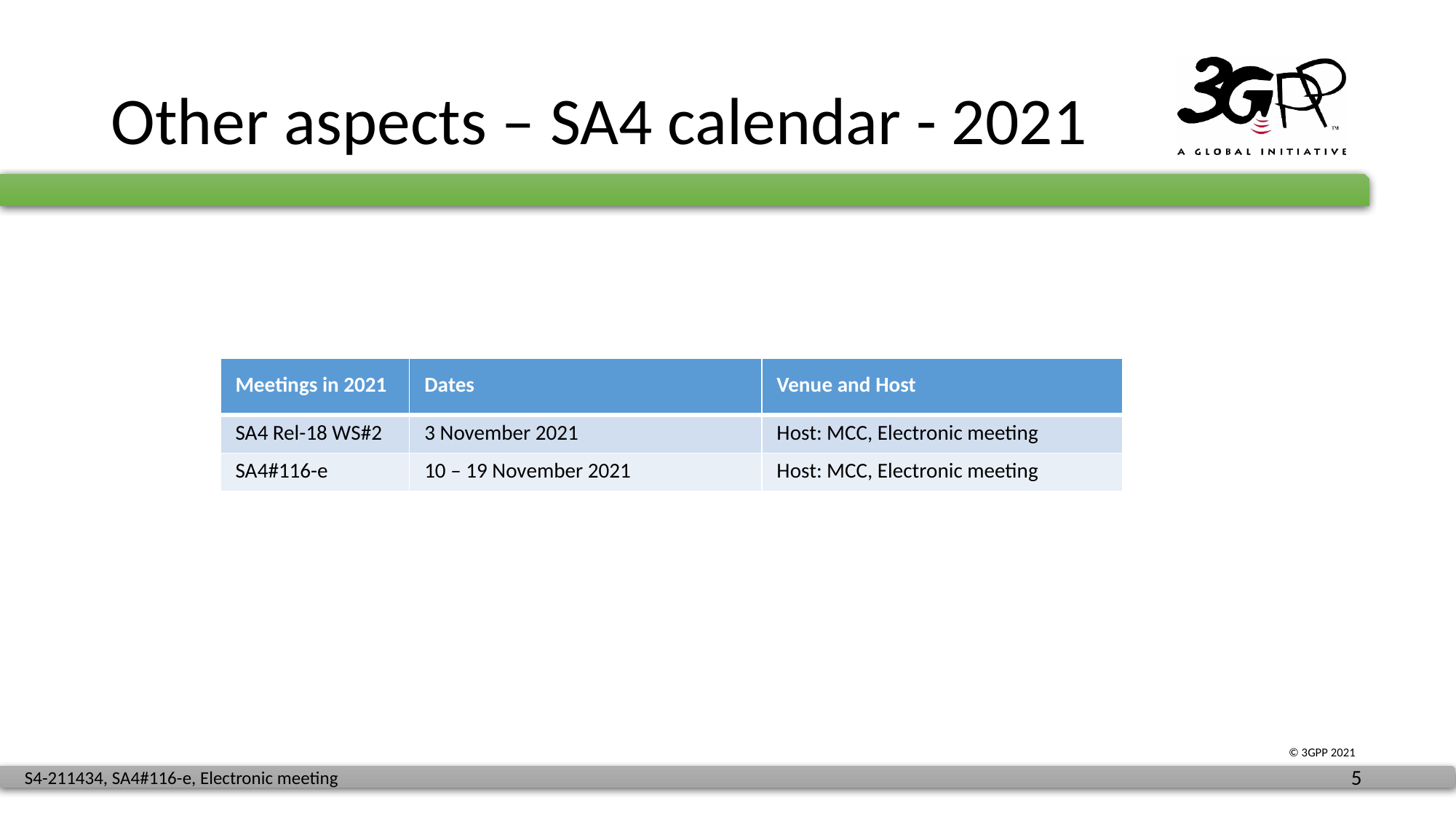

# Other aspects – SA4 calendar - 2021

| Meetings in 2021 | Dates | Venue and Host |
| --- | --- | --- |
| SA4 Rel-18 WS#2 | 3 November 2021 | Host: MCC, Electronic meeting |
| SA4#116-e | 10 – 19 November 2021 | Host: MCC, Electronic meeting |